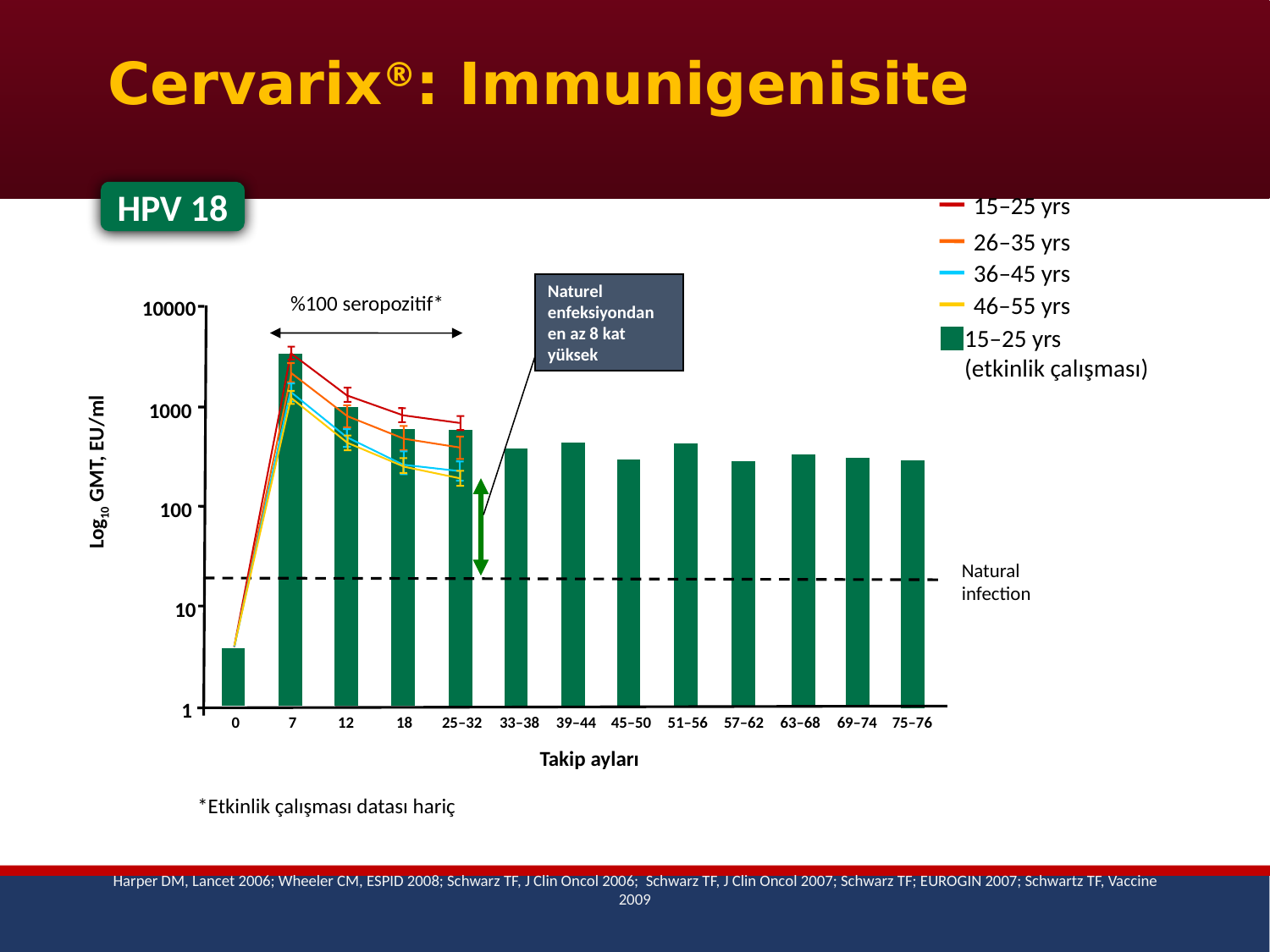

# Cervarix®: Immunigenisite
HPV 18
15–25 yrs

26–35 yrs

36–45 yrs

Naturel enfeksiyondan en az 8 kat yüksek
%100 seropozitif*
46–55 yrs

10000

15–25 yrs
(etkinlik çalışması)

1000

Log10 GMT, EU/ml

100

Natural infection

10

1

0
7
12
18
25–32
33–38
39–44
45–50
51–56
57–62
63–68
69–74
75–76
Takip ayları
*Etkinlik çalışması datası hariç
Harper DM, Lancet 2006; Wheeler CM, ESPID 2008; Schwarz TF, J Clin Oncol 2006;  Schwarz TF, J Clin Oncol 2007; Schwarz TF; EUROGIN 2007; Schwartz TF, Vaccine 2009